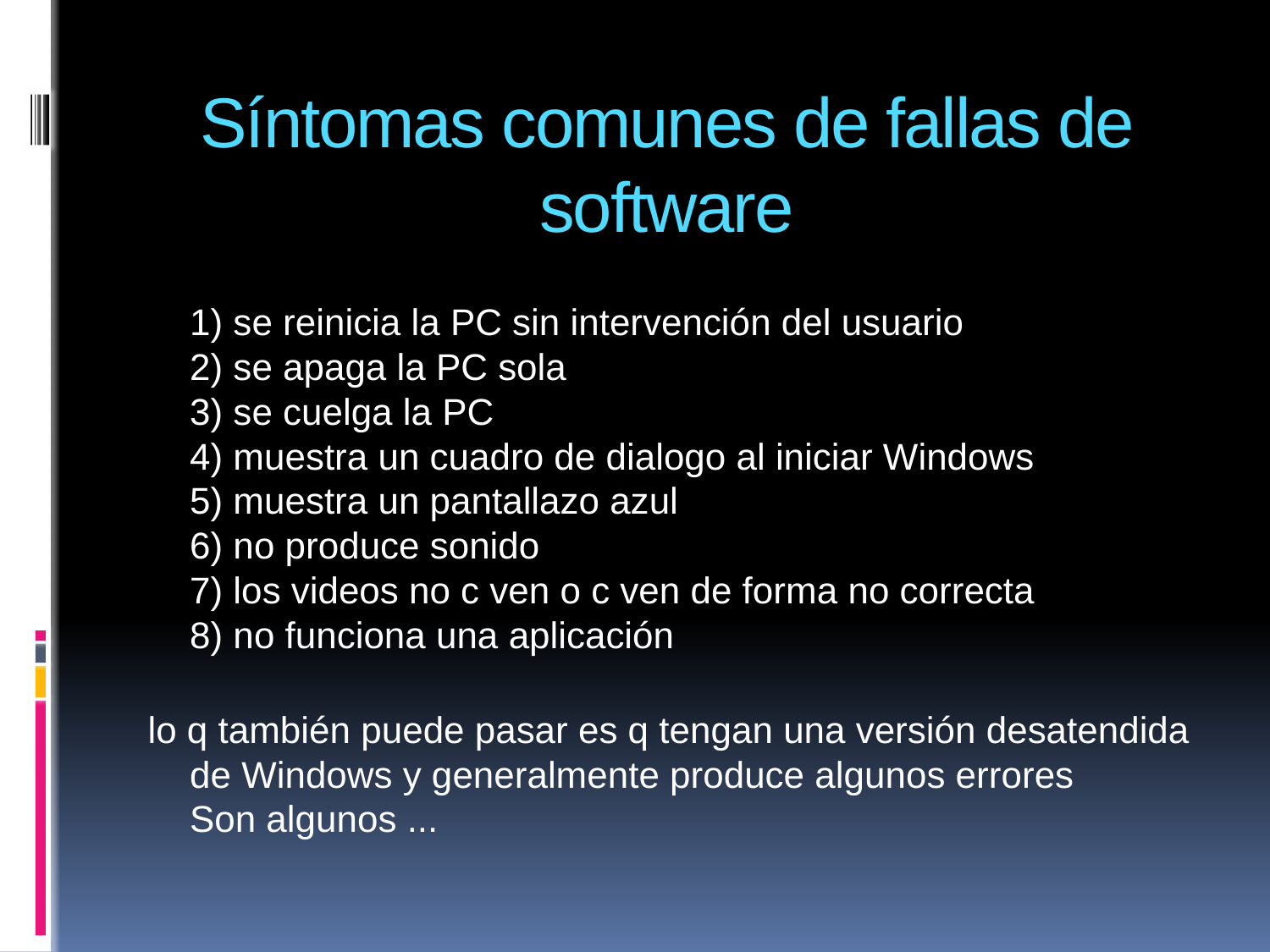

# Síntomas comunes de fallas de software
1) se reinicia la PC sin intervención del usuario
2) se apaga la PC sola
3) se cuelga la PC
4) muestra un cuadro de dialogo al iniciar Windows
5) muestra un pantallazo azul
6) no produce sonido
7) los videos no c ven o c ven de forma no correcta
8) no funciona una aplicación

lo q también puede pasar es q tengan una versión desatendida de Windows y generalmente produce algunos errores
Son algunos ...